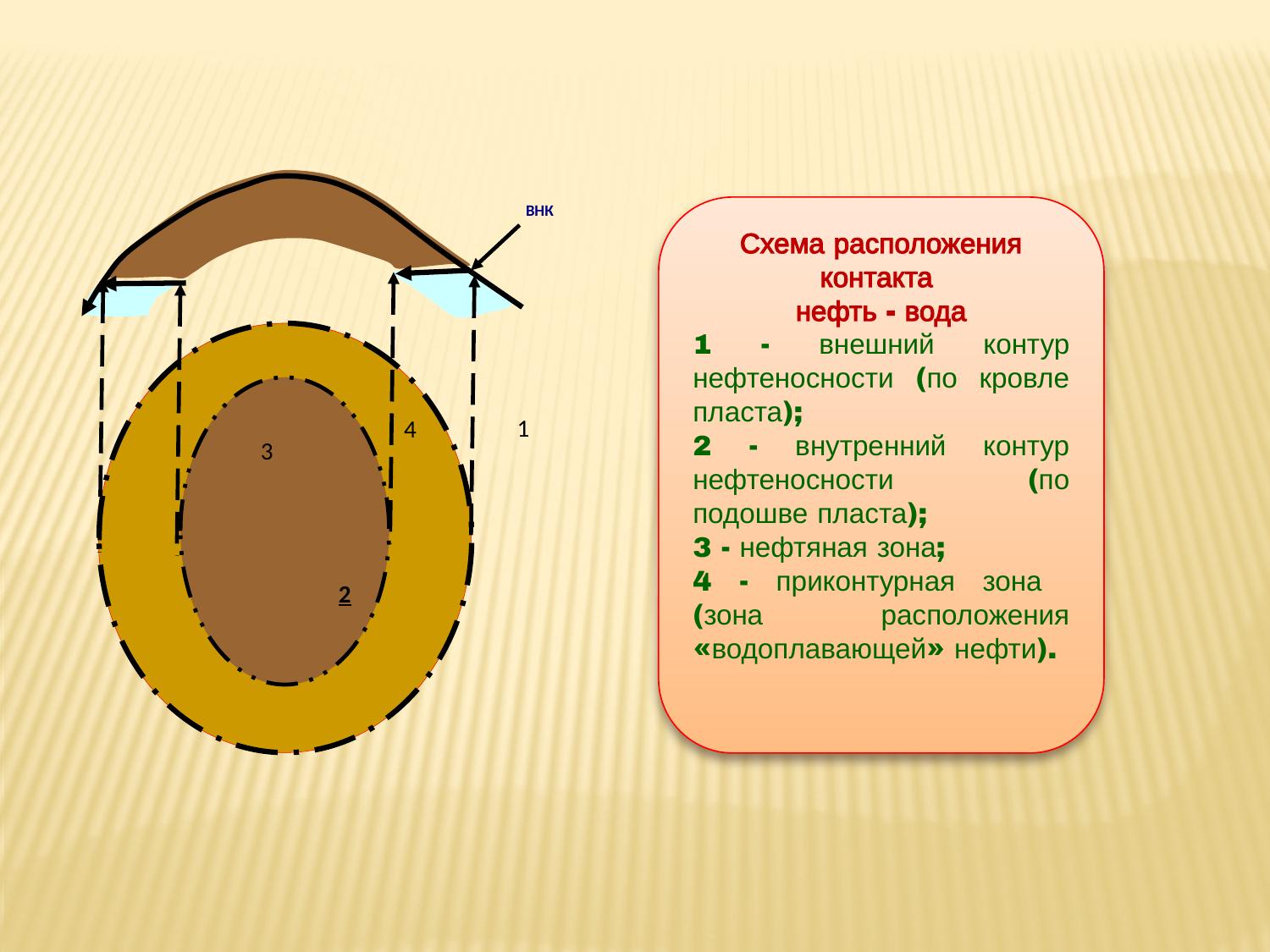

ВНК

1

4

3

2

Схема расположения контакта
нефть - вода
1 - внешний контур нефтеносности (по кровле пласта);
2 - внутренний контур нефтеносности (по подошве пласта);
3 - нефтяная зона;
4 - приконтурная зона  (зона расположения «водоплавающей» нефти).